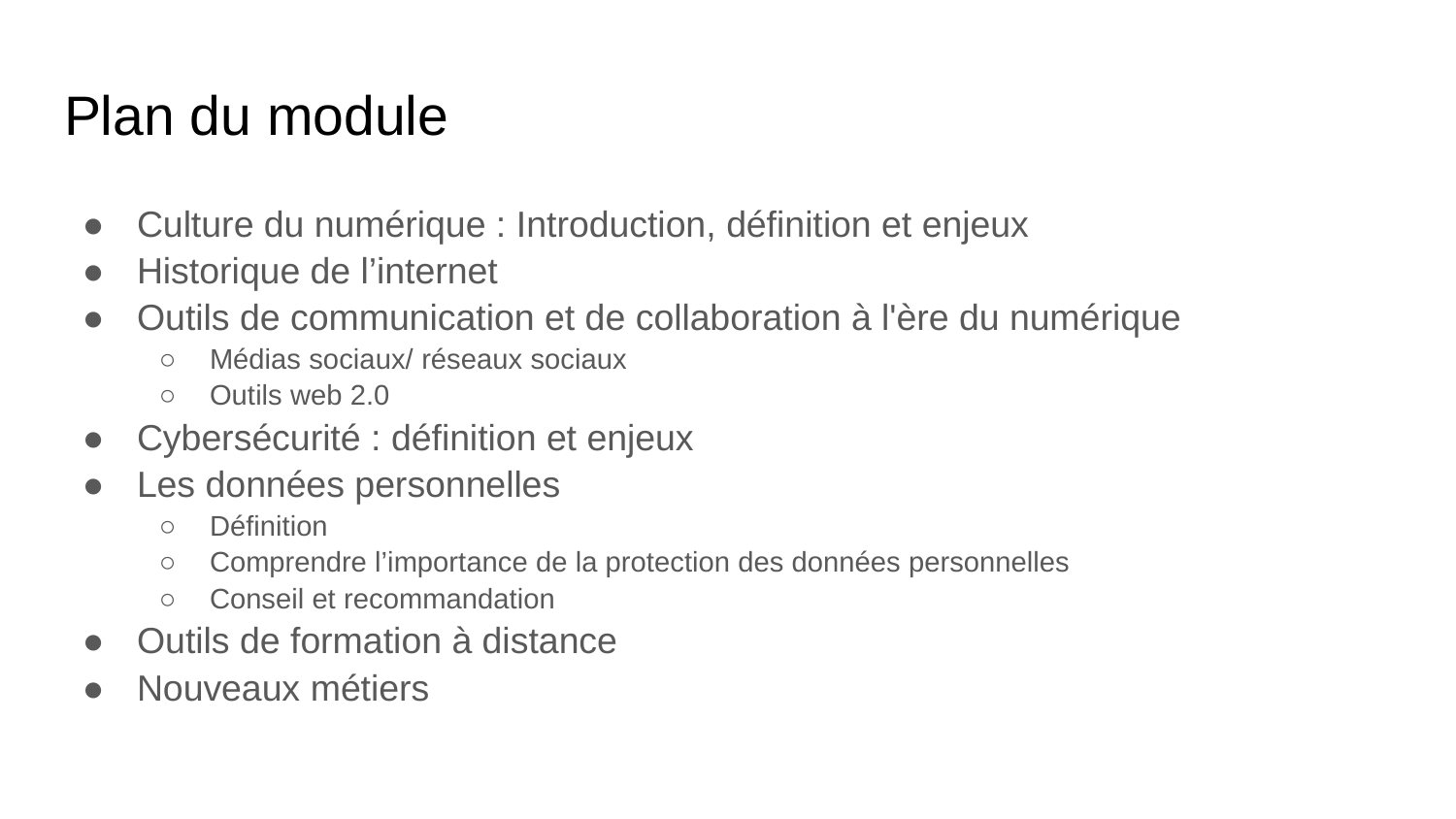

# Plan du module
Culture du numérique : Introduction, définition et enjeux
Historique de l’internet
Outils de communication et de collaboration à l'ère du numérique
Médias sociaux/ réseaux sociaux
Outils web 2.0
Cybersécurité : définition et enjeux
Les données personnelles
Définition
Comprendre l’importance de la protection des données personnelles
Conseil et recommandation
Outils de formation à distance
Nouveaux métiers